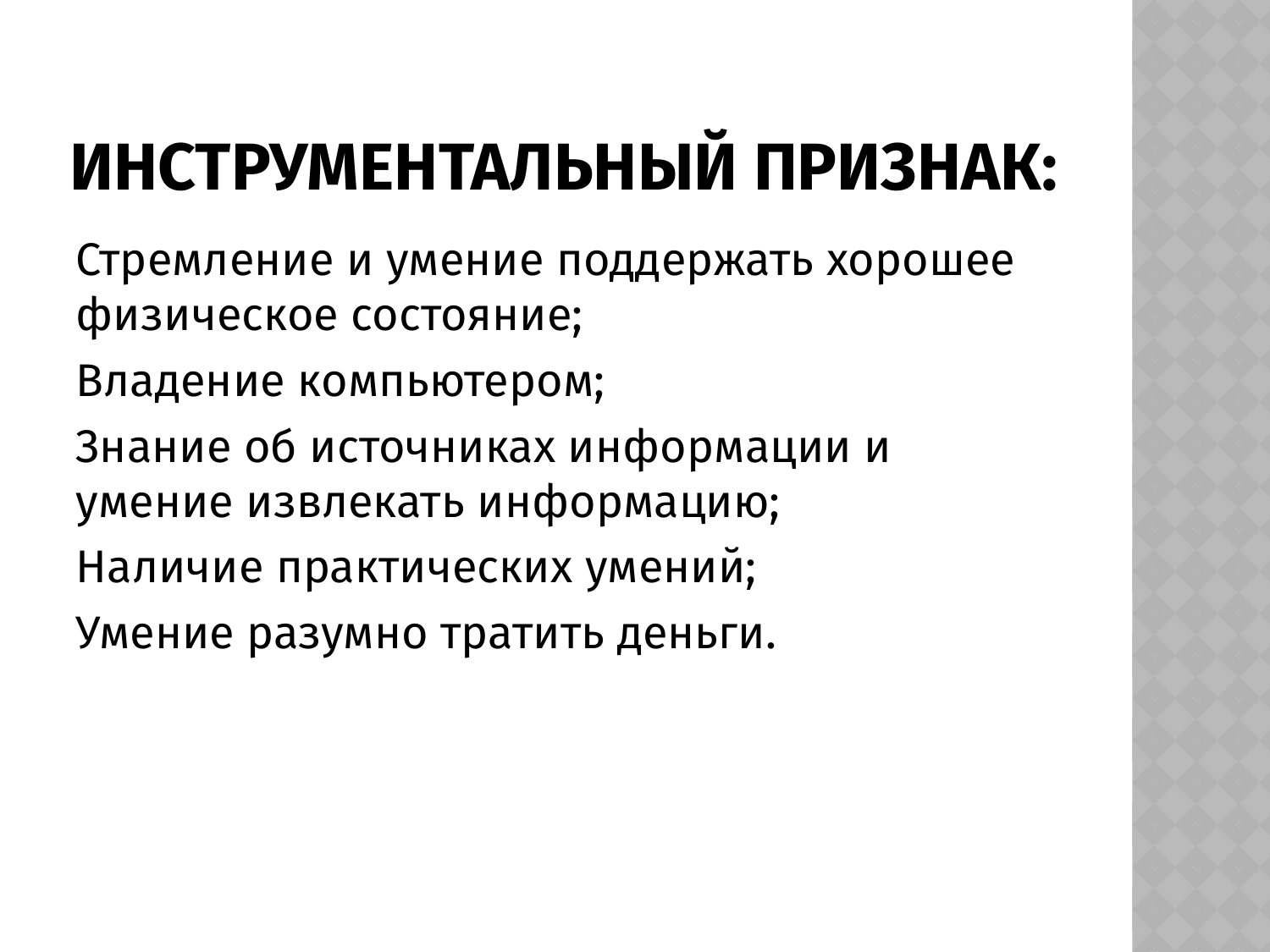

# Инструментальный признак:
Стремление и умение поддержать хорошее физическое состояние;
Владение компьютером;
Знание об источниках информации и умение извлекать информацию;
Наличие практических умений;
Умение разумно тратить деньги.